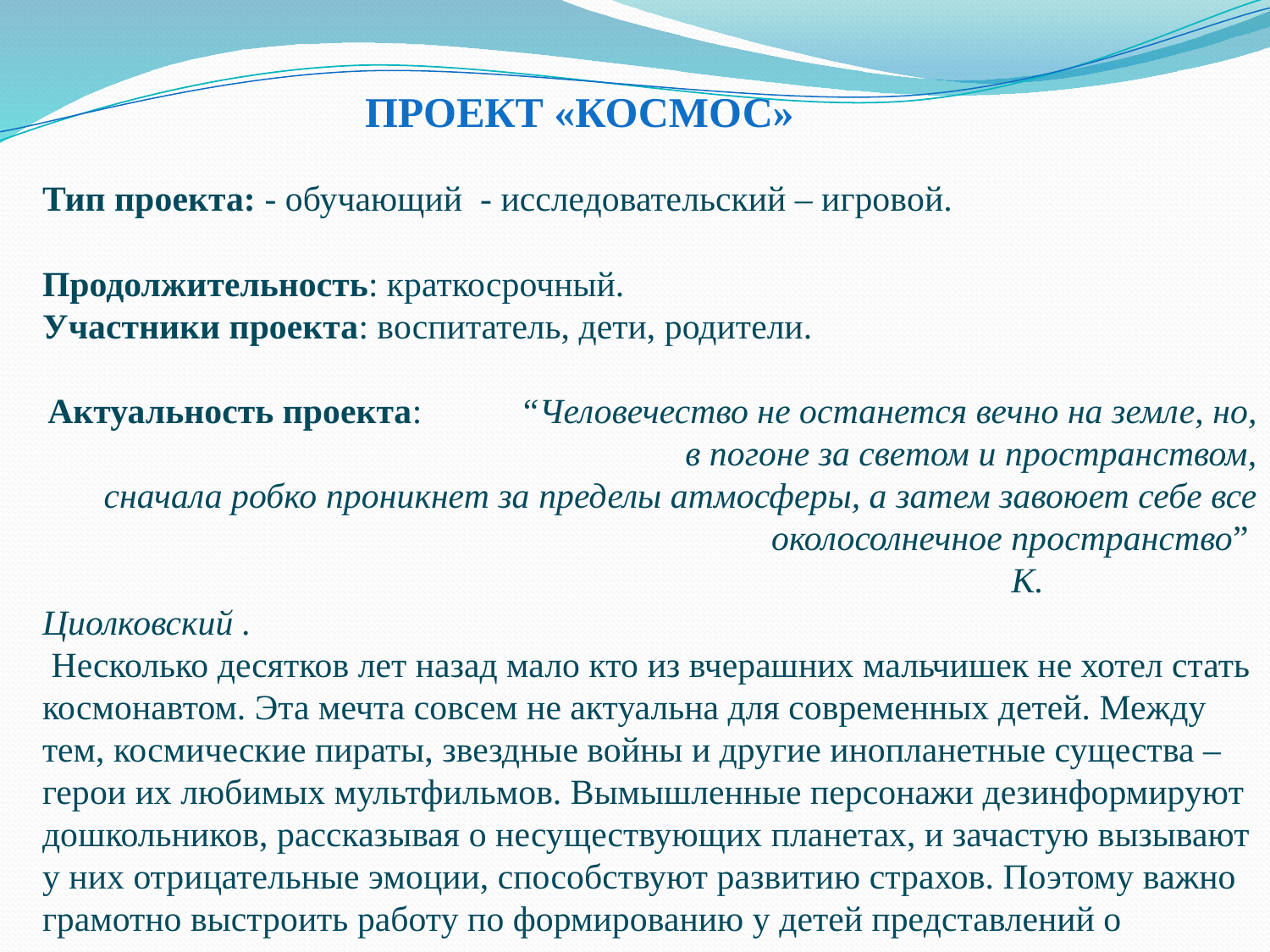

# ПРОЕКТ «КОСМОС»
Тип проекта: - обучающий  - исследовательский – игровой.

Продолжительность: краткосрочный.
Участники проекта: воспитатель, дети, родители.

Актуальность проекта:           “Человечество не останется вечно на земле, но,                                                                   в погоне за светом и пространством, сначала робко проникнет за пределы атмосферы, а затем завоюет себе все околосолнечное пространство”
                                                                                                             К. Циолковский .
 Несколько десятков лет назад мало кто из вчерашних мальчишек не хотел стать космонавтом. Эта мечта совсем не актуальна для современных детей. Между тем, космические пираты, звездные войны и другие инопланетные существа – герои их любимых мультфильмов. Вымышленные персонажи дезинформируют дошкольников, рассказывая о несуществующих планетах, и зачастую вызывают у них отрицательные эмоции, способствуют развитию страхов. Поэтому важно грамотно выстроить работу по формированию у детей представлений о космосе.